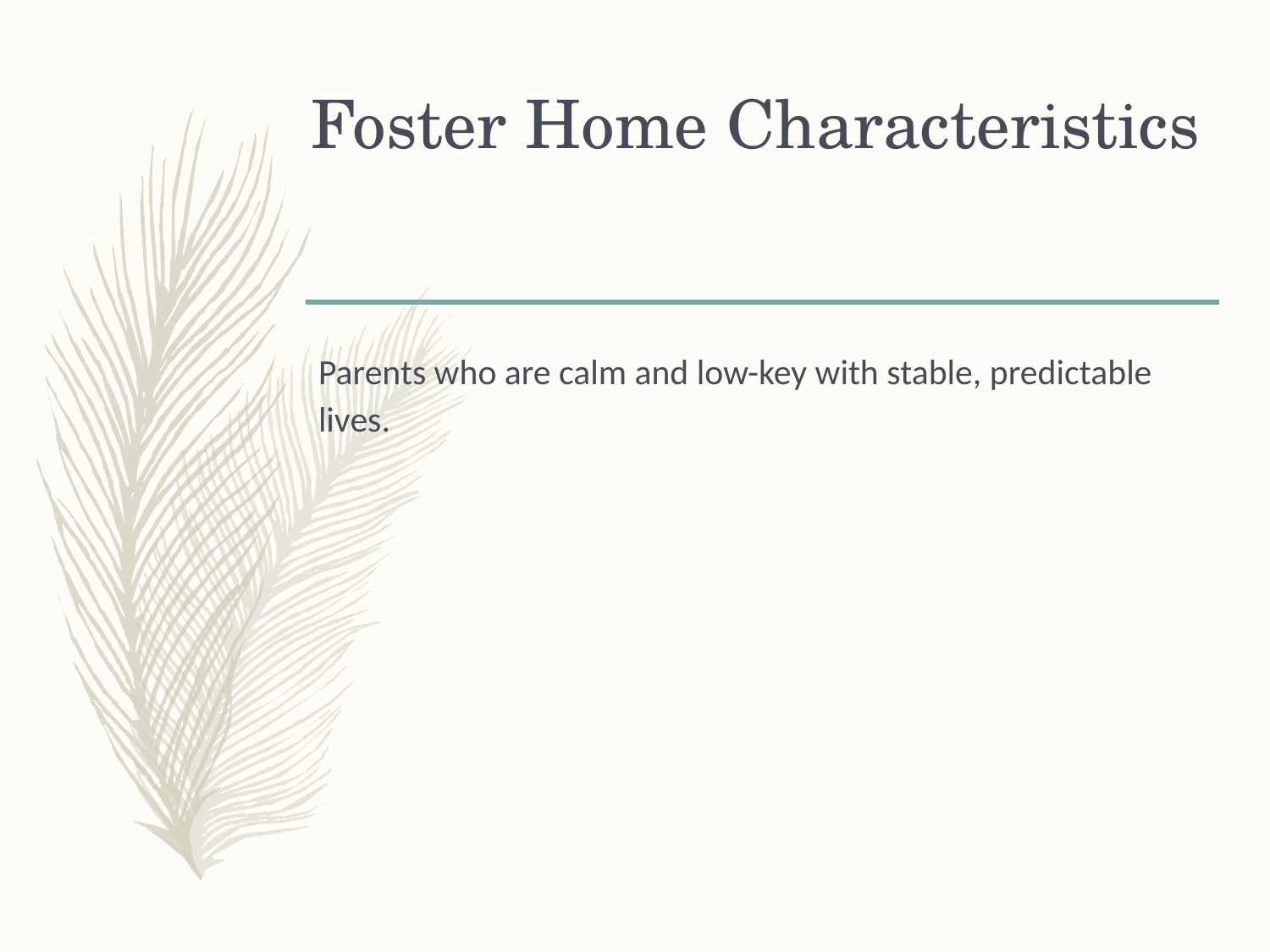

# Foster Home Characteristics
Parents who are calm and low-key with stable, predictable lives.